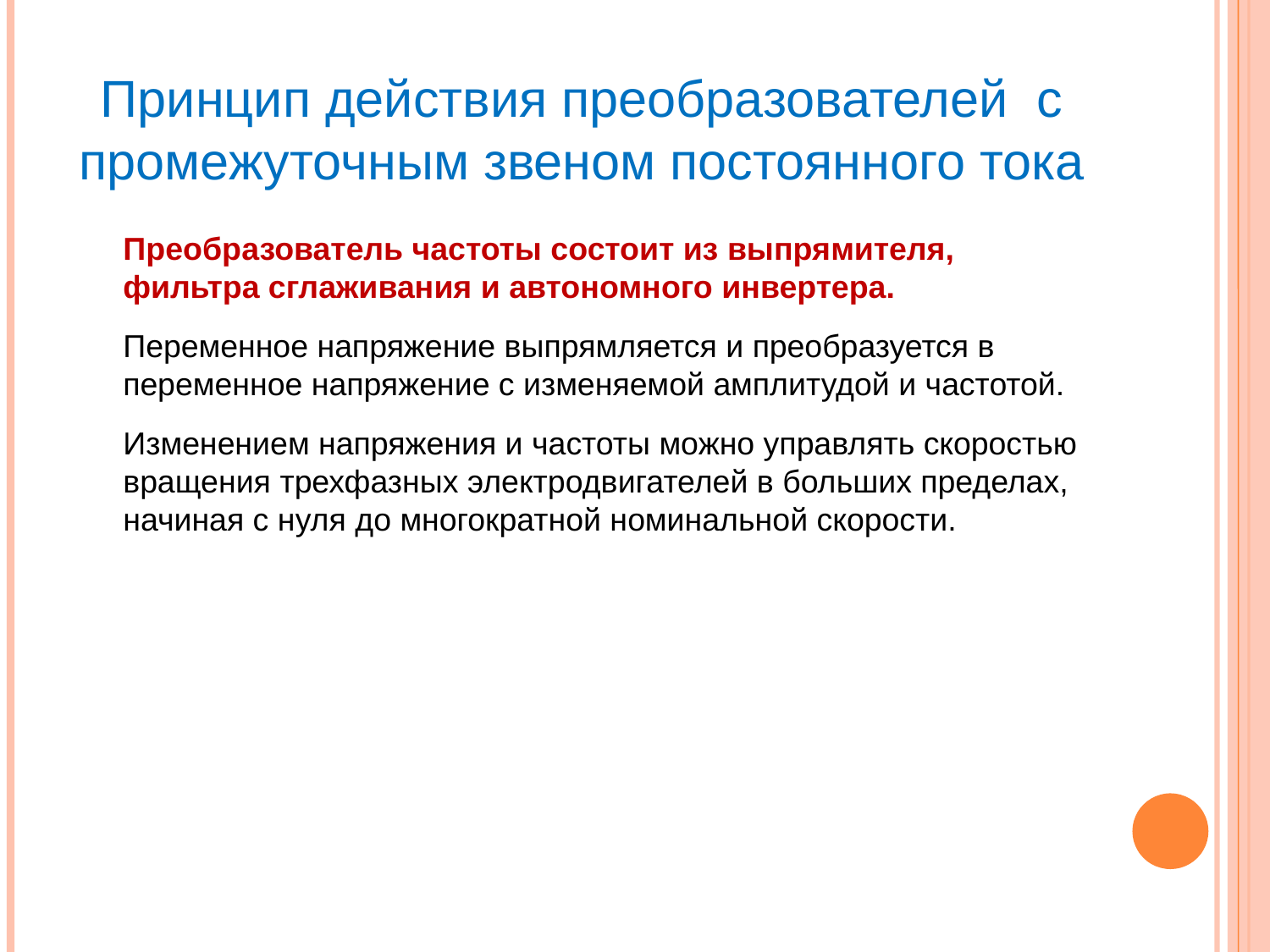

# Принцип действия преобразователей  с промежуточным звеном постоянного тока
Преобразователь частоты состоит из выпрямителя, фильтра сглаживания и автономного инвертера.
Переменное напряжение выпрямляется и преобразуется в переменное напряжение с изменяемой амплитудой и частотой.
Изменением напряжения и частоты можно управлять скоростью вращения трехфазных электродвигателей в больших пределах, начиная с нуля до многократной номинальной скорости.